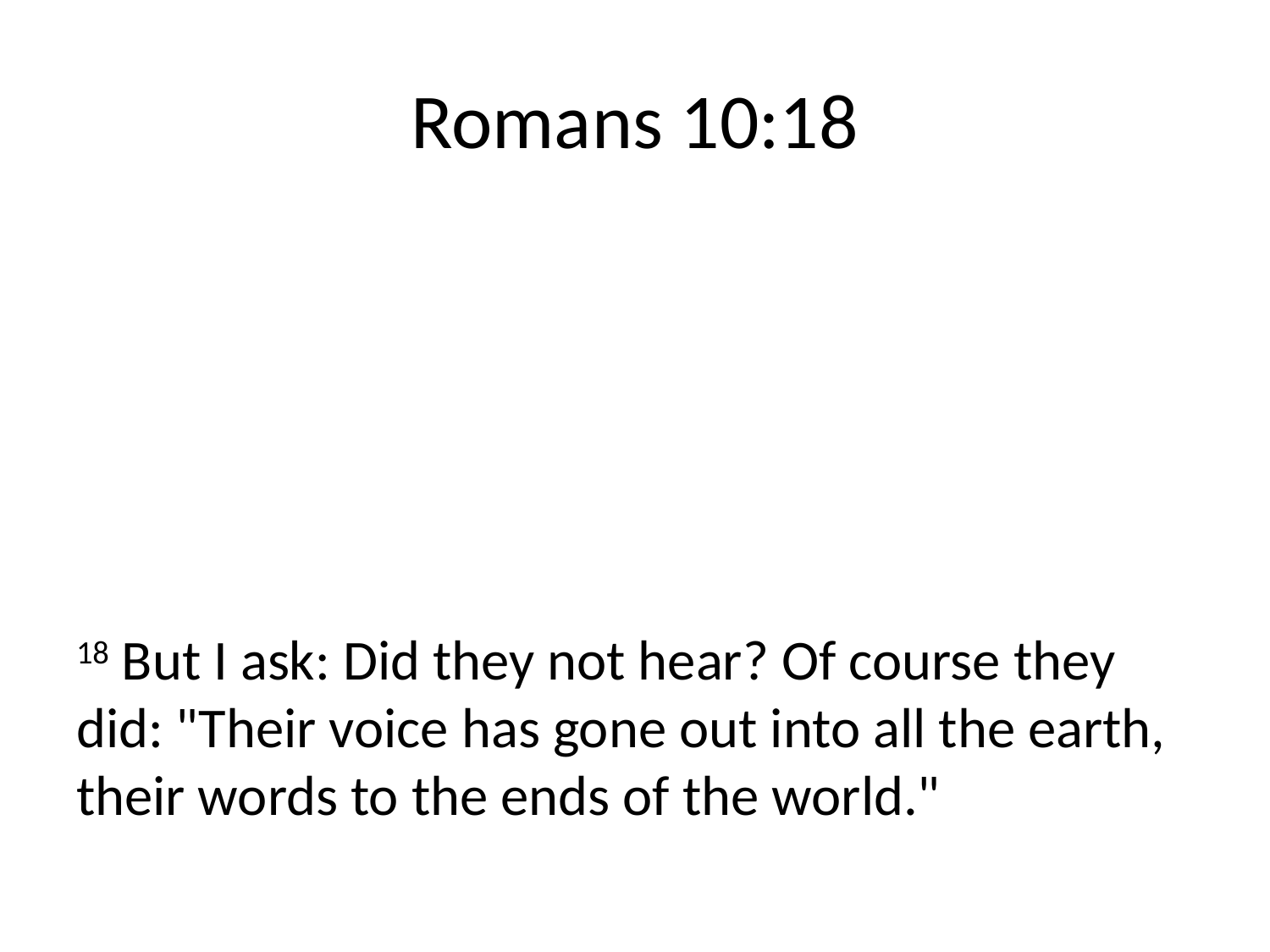

# Romans 10:18

18 But I ask: Did they not hear? Of course they did: "Their voice has gone out into all the earth, their words to the ends of the world."